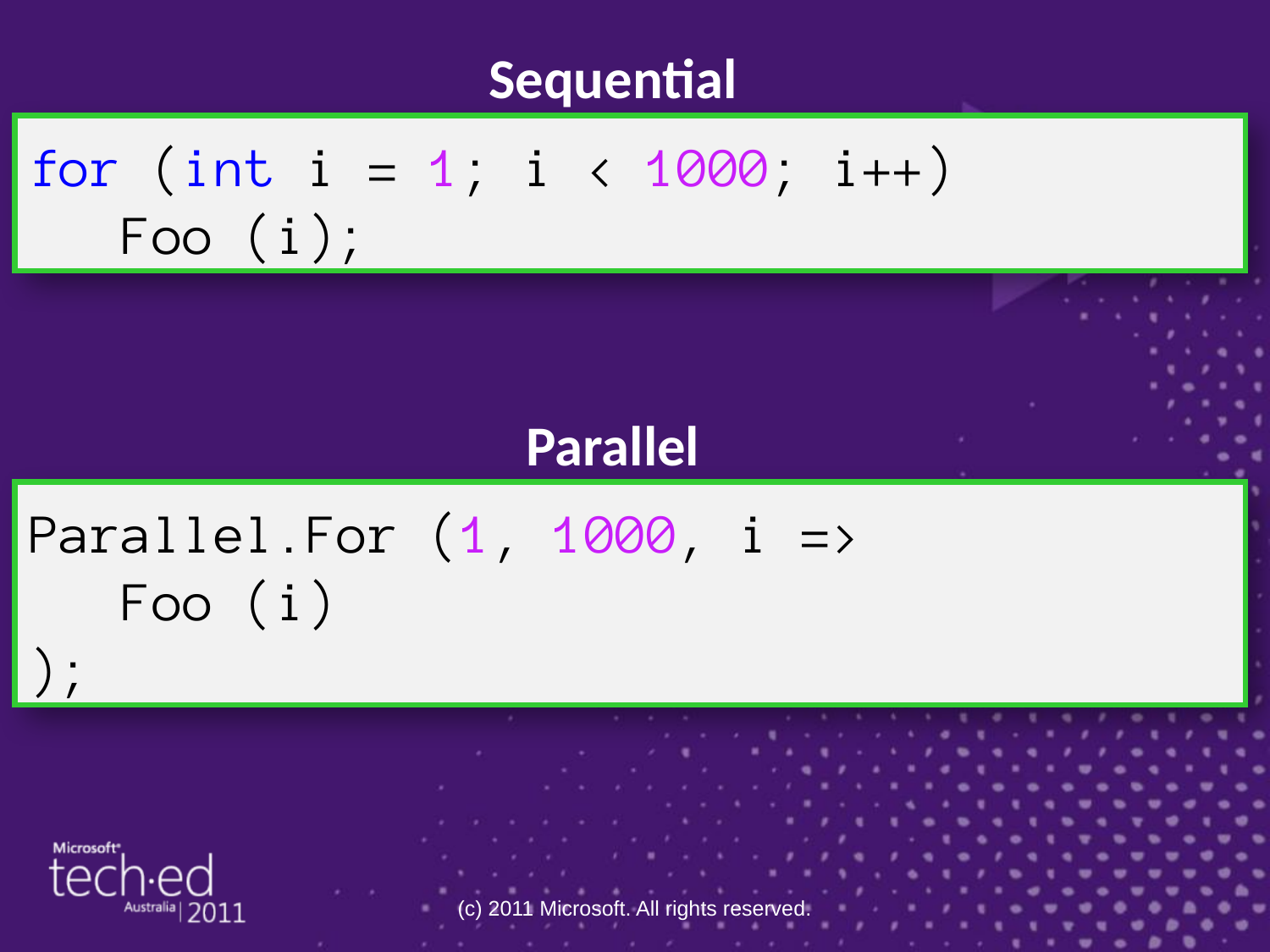

Sequential
for (int i = 1; i < 1000; i++)
   Foo (i);
Parallel
Parallel.For (1, 1000, i =>
   Foo (i)
);
(c) 2011 Microsoft. All rights reserved.